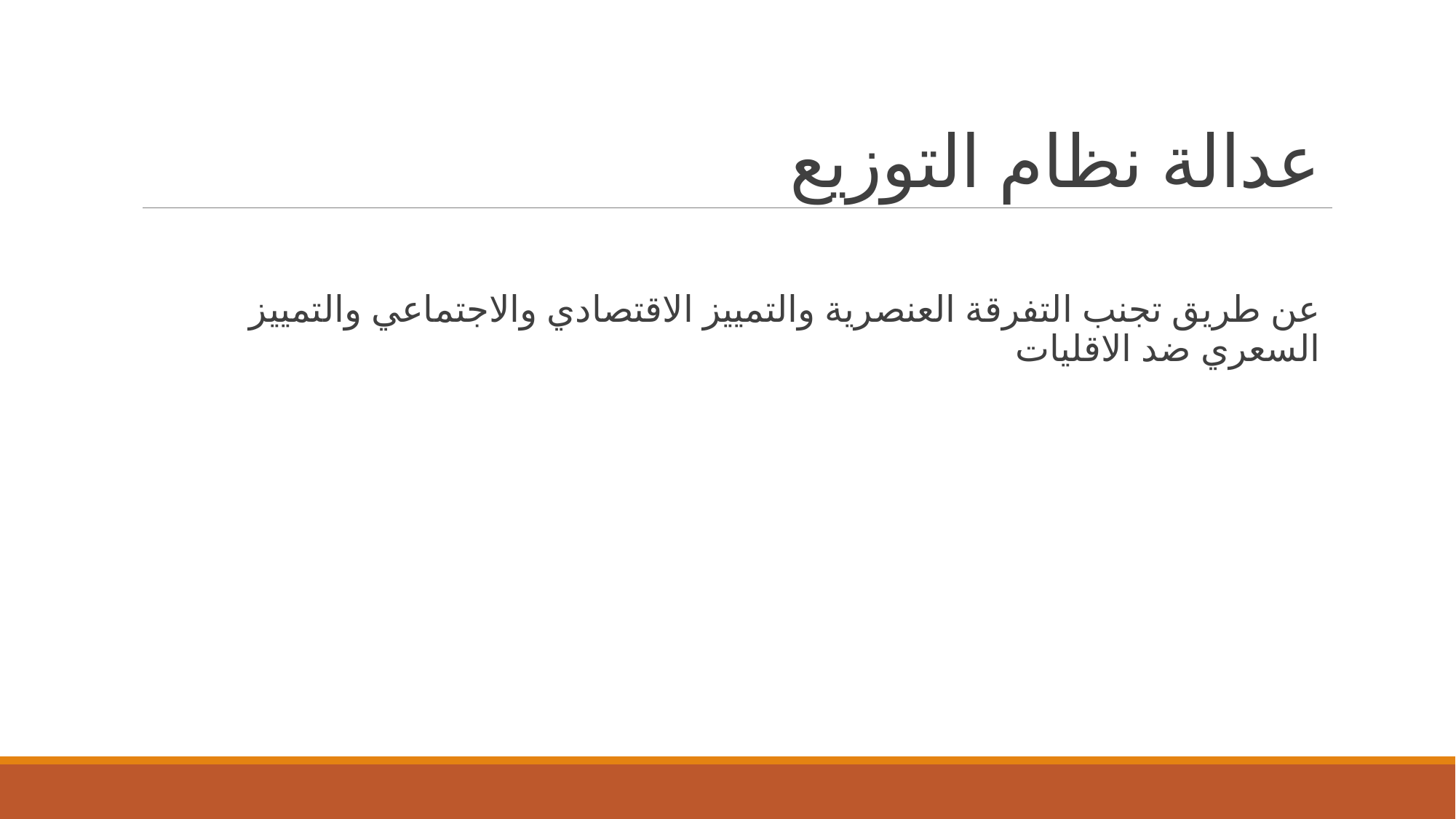

# عدالة نظام التوزيع

عن طريق تجنب التفرقة العنصرية والتمييز الاقتصادي والاجتماعي والتمييز السعري ضد الاقليات